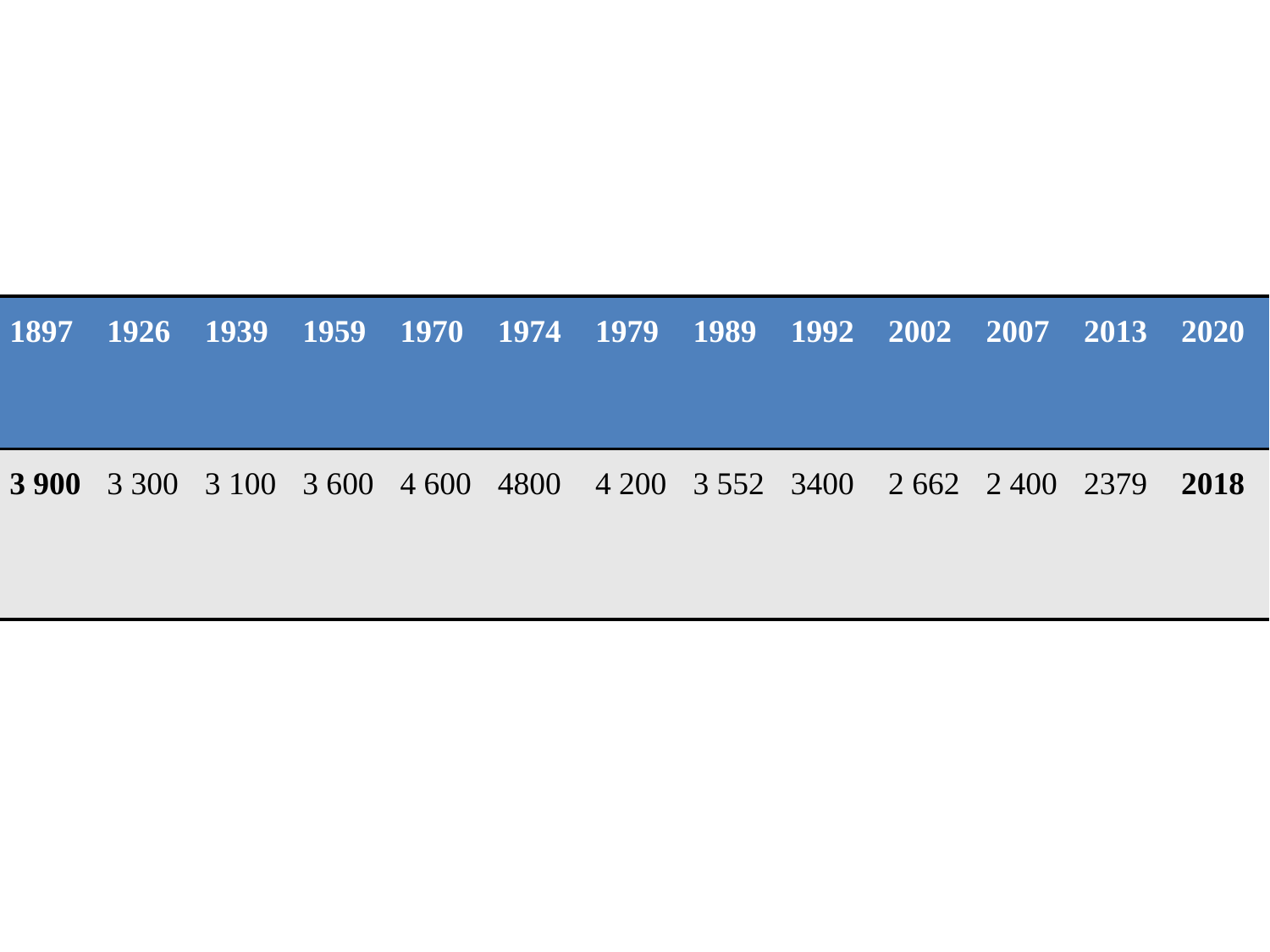

| 1897 | 1926 | 1939 | 1959 | 1970 | 1974 | 1979 | 1989 | 1992 | 2002 | 2007 | 2013 | 2020 |
| --- | --- | --- | --- | --- | --- | --- | --- | --- | --- | --- | --- | --- |
| 3 900 | 3 300 | 3 100 | 3 600 | 4 600 | 4800 | 4 200 | 3 552 | 3400 | 2 662 | 2 400 | 2379 | 2018 |